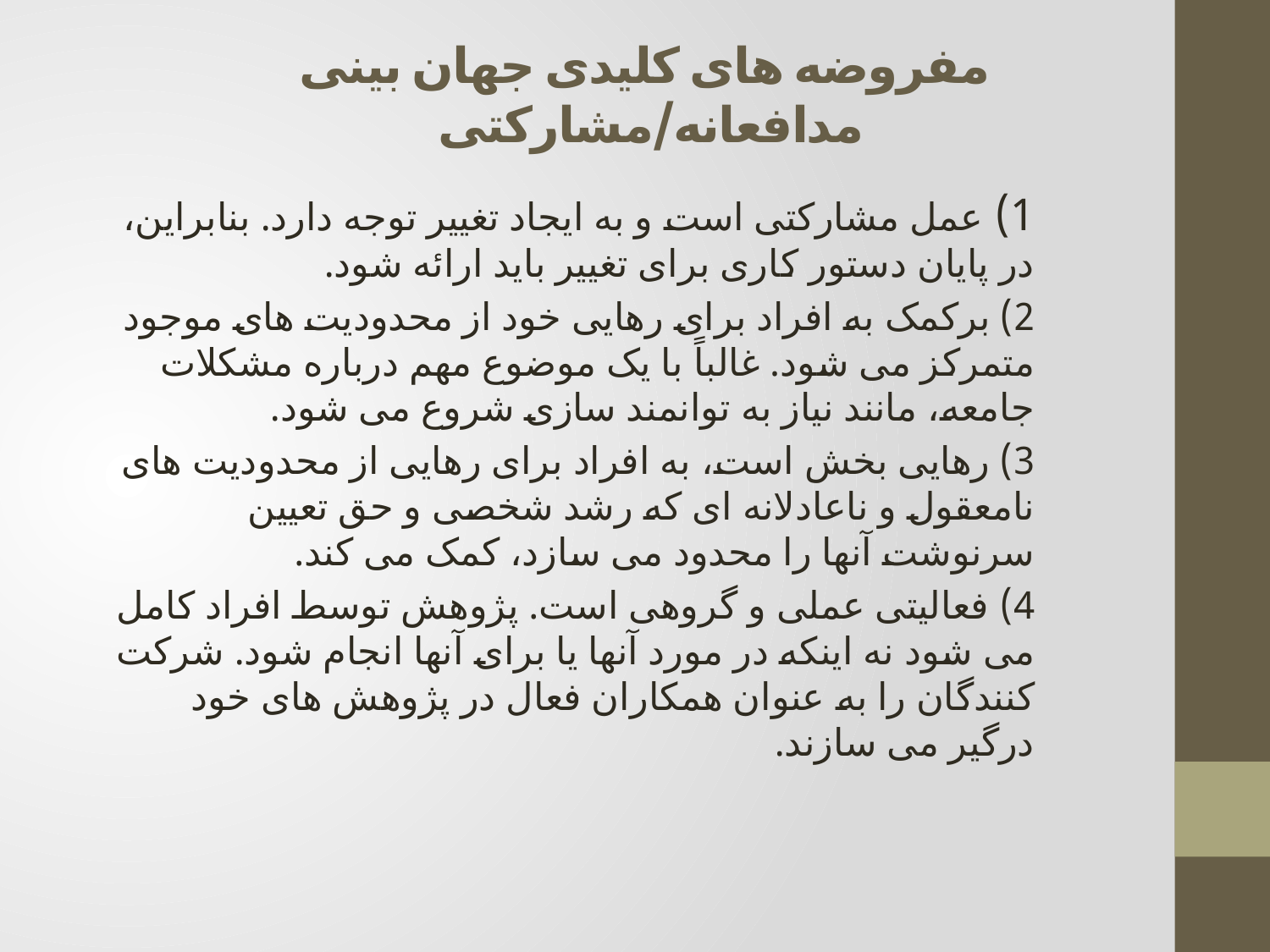

# مفروضه های کلیدی جهان بینی مدافعانه/مشارکتی
1) عمل مشارکتی است و به ایجاد تغییر توجه دارد. بنابراین، در پایان دستور کاری برای تغییر باید ارائه شود.
2) برکمک به افراد برای رهایی خود از محدودیت های موجود متمرکز می شود. غالباً با یک موضوع مهم درباره مشکلات جامعه، مانند نیاز به توانمند سازی شروع می شود.
3) رهایی بخش است، به افراد برای رهایی از محدودیت های نامعقول و ناعادلانه ای که رشد شخصی و حق تعیین سرنوشت آنها را محدود می سازد، کمک می کند.
4) فعالیتی عملی و گروهی است. پژوهش توسط افراد کامل می شود نه اینکه در مورد آنها یا برای آنها انجام شود. شرکت کنندگان را به عنوان همکاران فعال در پژوهش های خود درگیر می سازند.